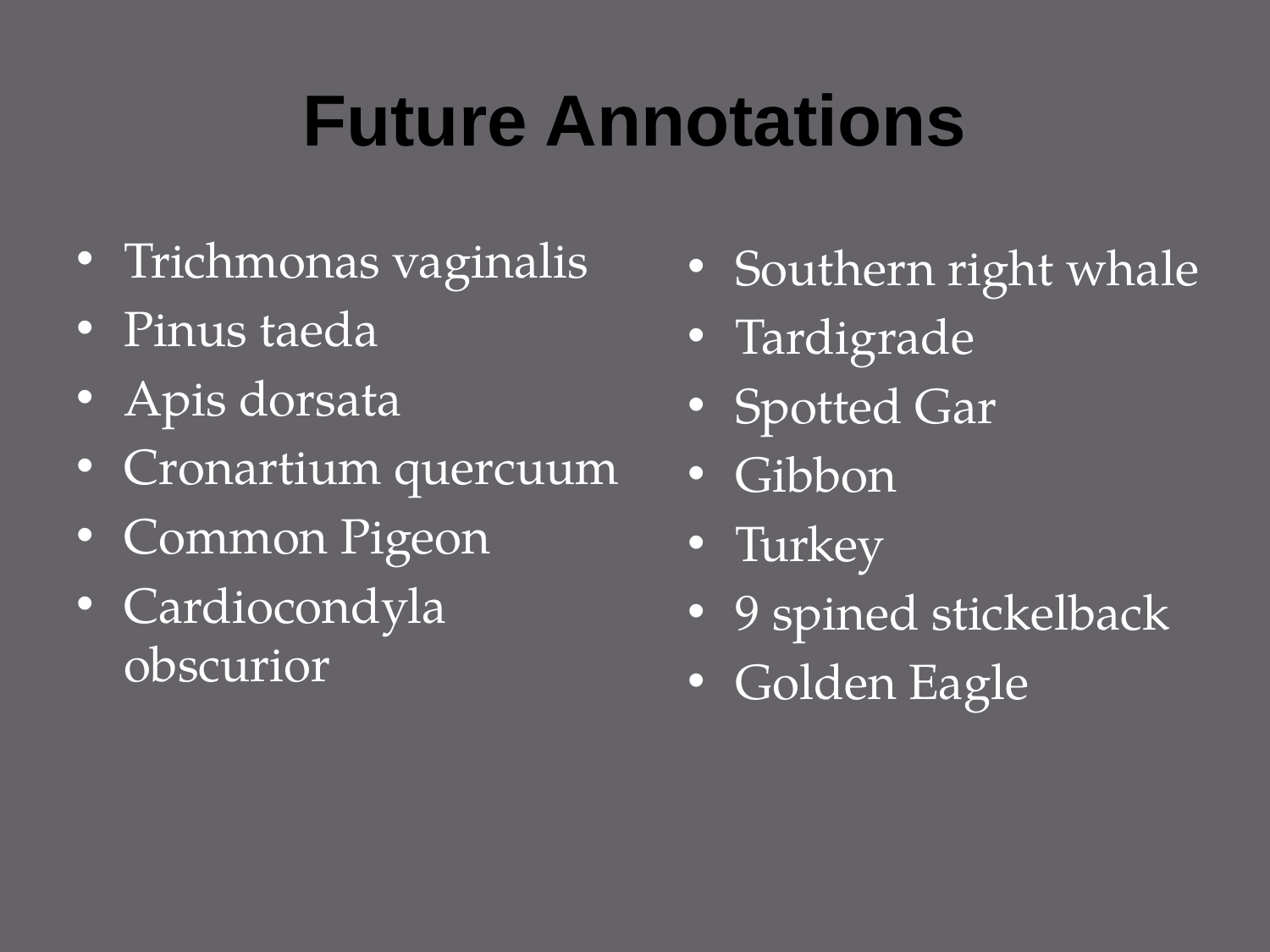

# Future Annotations
Trichmonas vaginalis
Pinus taeda
Apis dorsata
Cronartium quercuum
Common Pigeon
Cardiocondyla obscurior

Southern right whale
Tardigrade
Spotted Gar
Gibbon
Turkey
9 spined stickelback
Golden Eagle